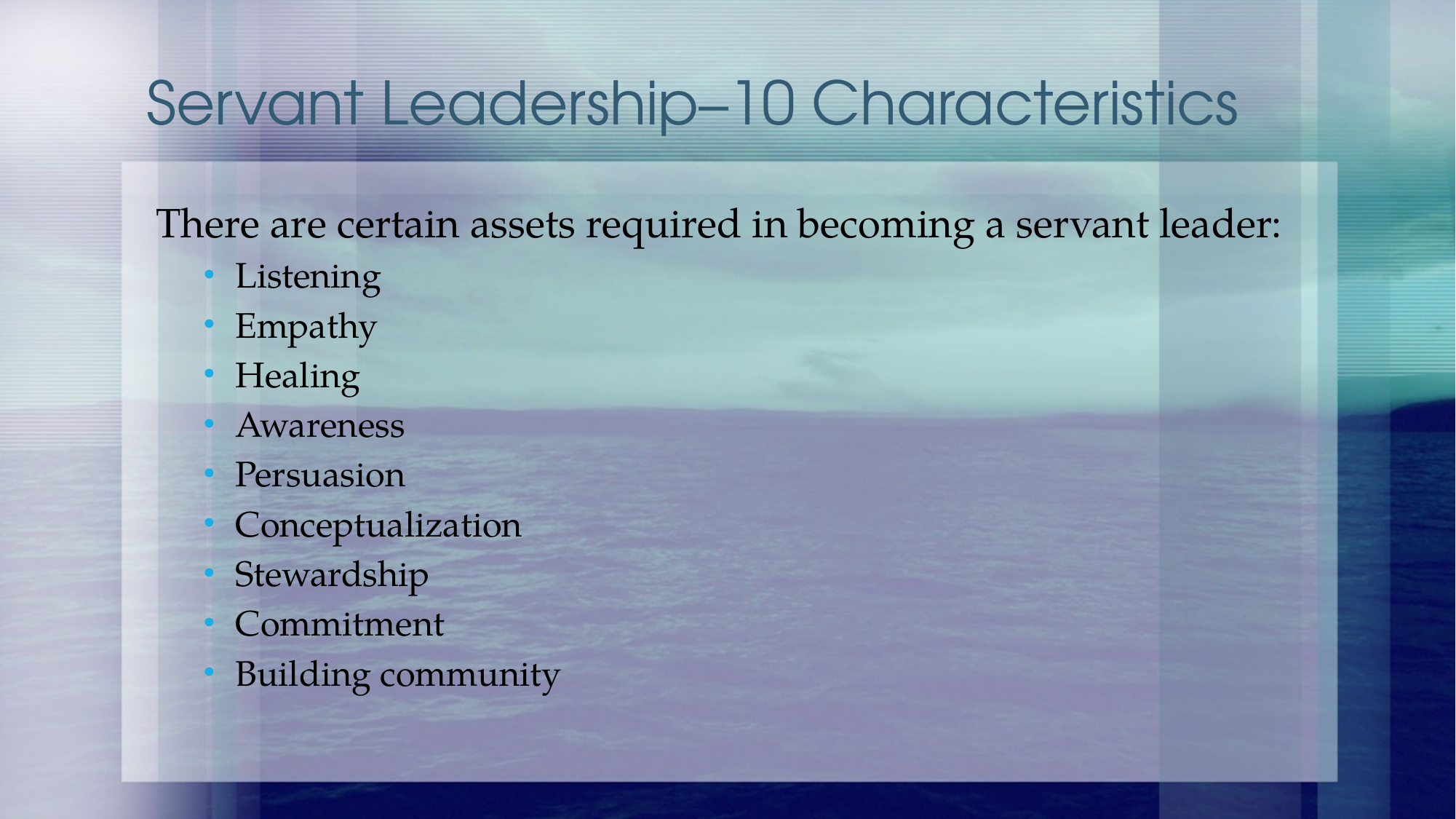

# Servant Leadership–10 Characteristics
There are certain assets required in becoming a servant leader:
Listening
Empathy
Healing
Awareness
Persuasion
Conceptualization
Stewardship
Commitment
Building community